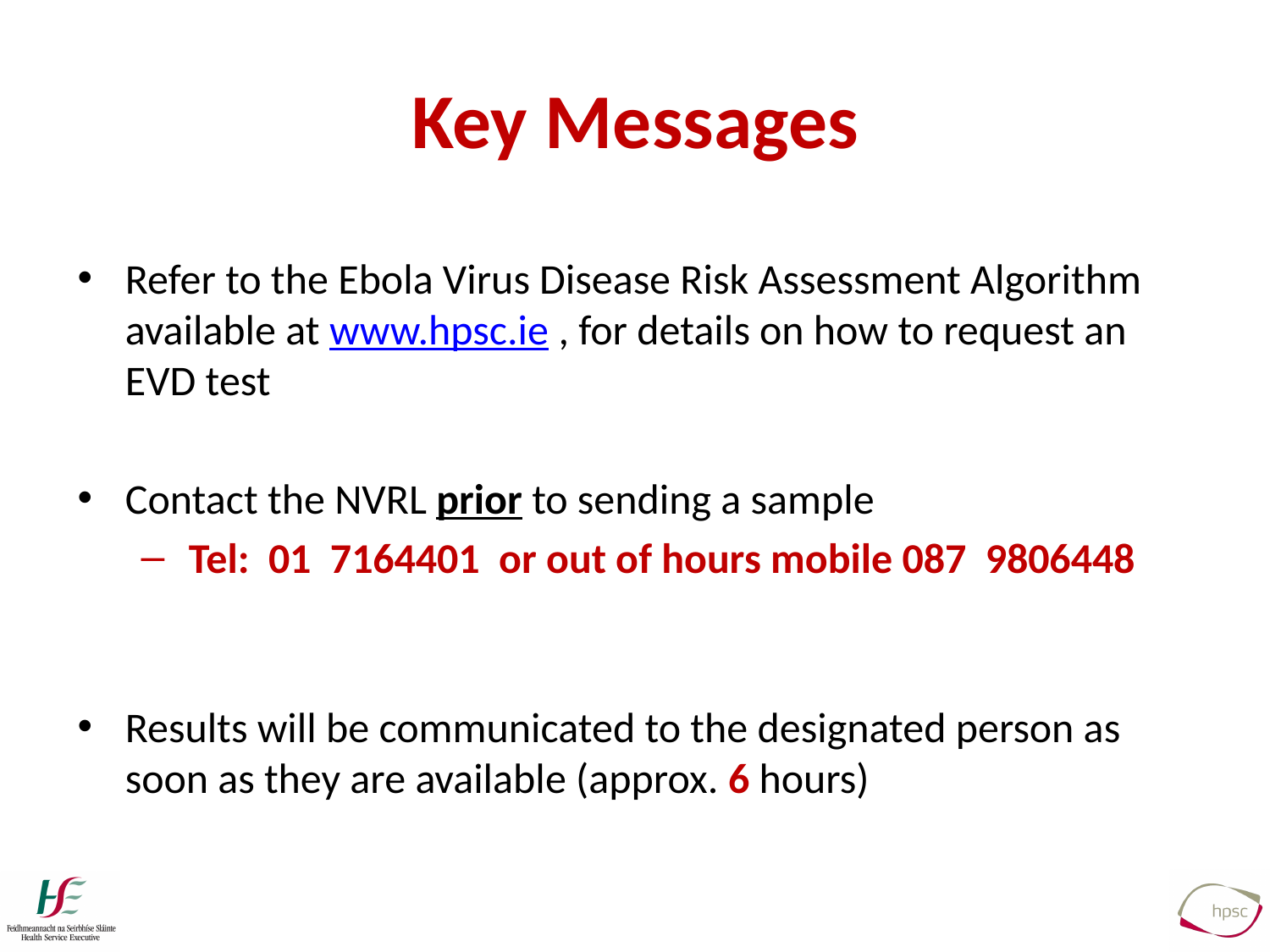

# Key Messages

Refer to the Ebola Virus Disease Risk Assessment Algorithm available at www.hpsc.ie , for details on how to request an EVD test

Contact the NVRL prior to sending a sample
Tel:  01  7164401  or out of hours mobile 087  9806448

Results will be communicated to the designated person as soon as they are available (approx. 6 hours)